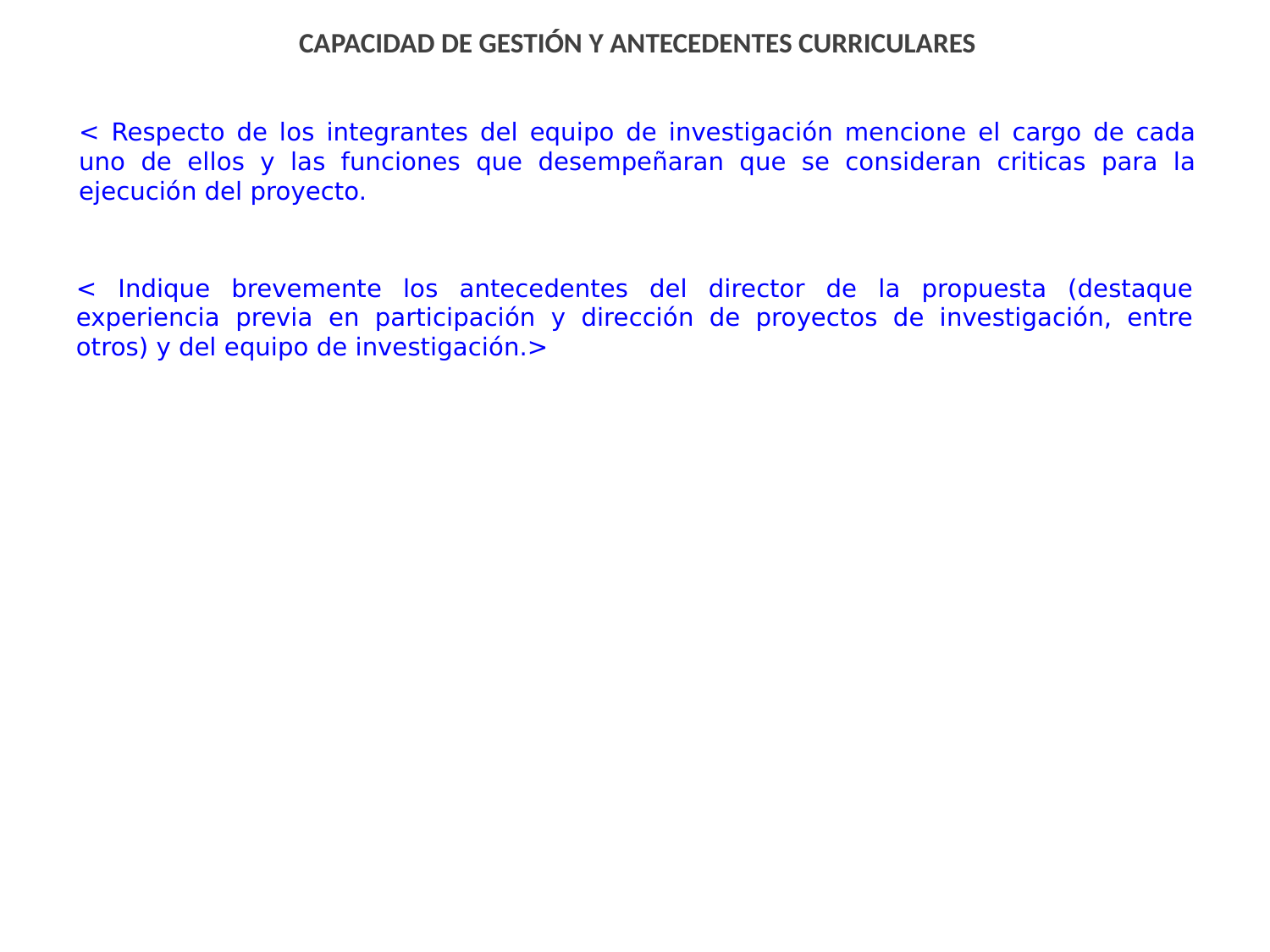

CAPACIDAD DE GESTIÓN Y ANTECEDENTES CURRICULARES

< Respecto de los integrantes del equipo de investigación mencione el cargo de cada uno de ellos y las funciones que desempeñaran que se consideran criticas para la ejecución del proyecto.
< Indique brevemente los antecedentes del director de la propuesta (destaque experiencia previa en participación y dirección de proyectos de investigación, entre otros) y del equipo de investigación.>